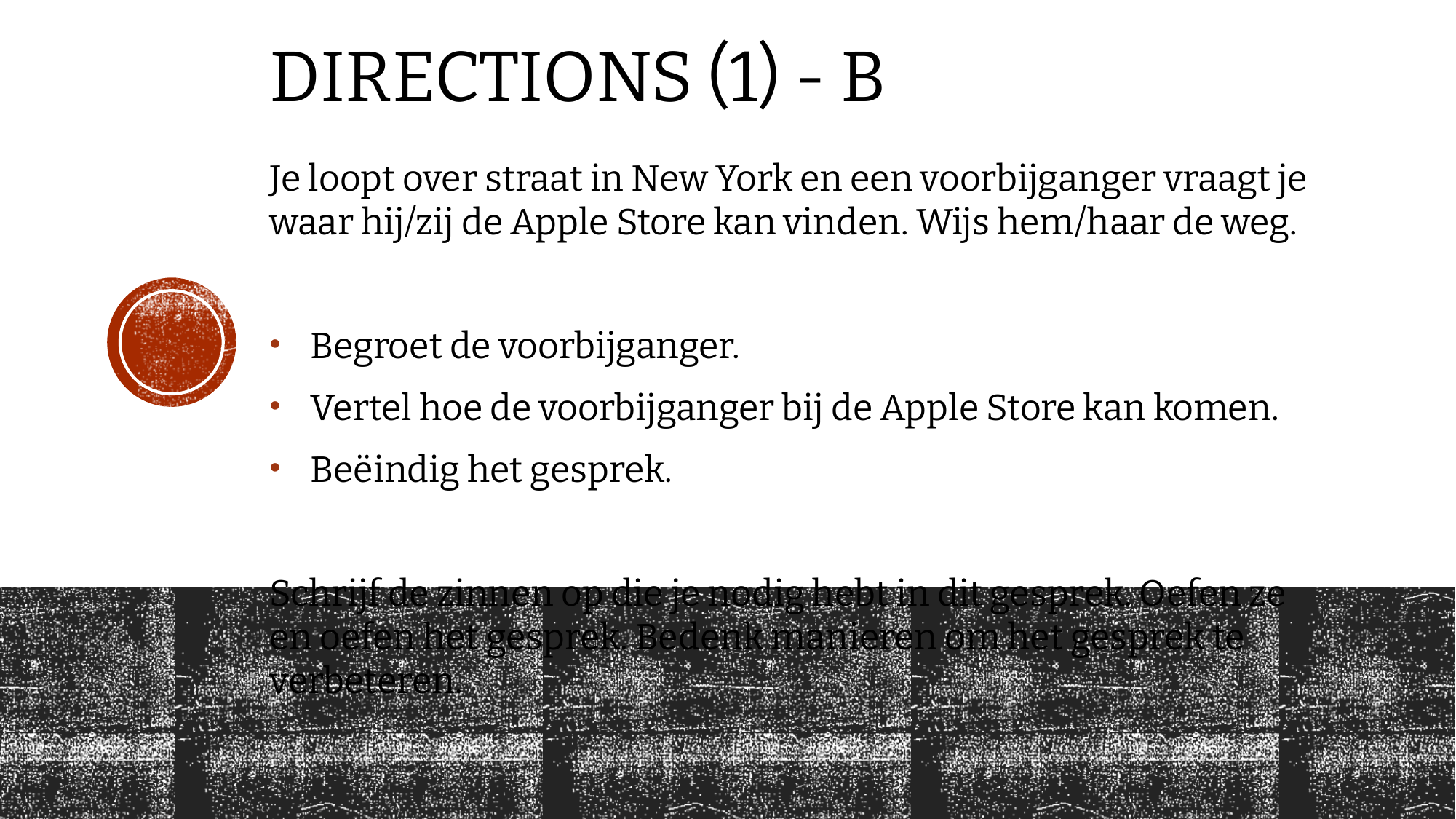

# Directions (1) - b
Je loopt over straat in New York en een voorbijganger vraagt je waar hij/zij de Apple Store kan vinden. Wijs hem/haar de weg.

Begroet de voorbijganger.
Vertel hoe de voorbijganger bij de Apple Store kan komen.
Beëindig het gesprek.

Schrijf de zinnen op die je nodig hebt in dit gesprek. Oefen ze en oefen het gesprek. Bedenk manieren om het gesprek te verbeteren.